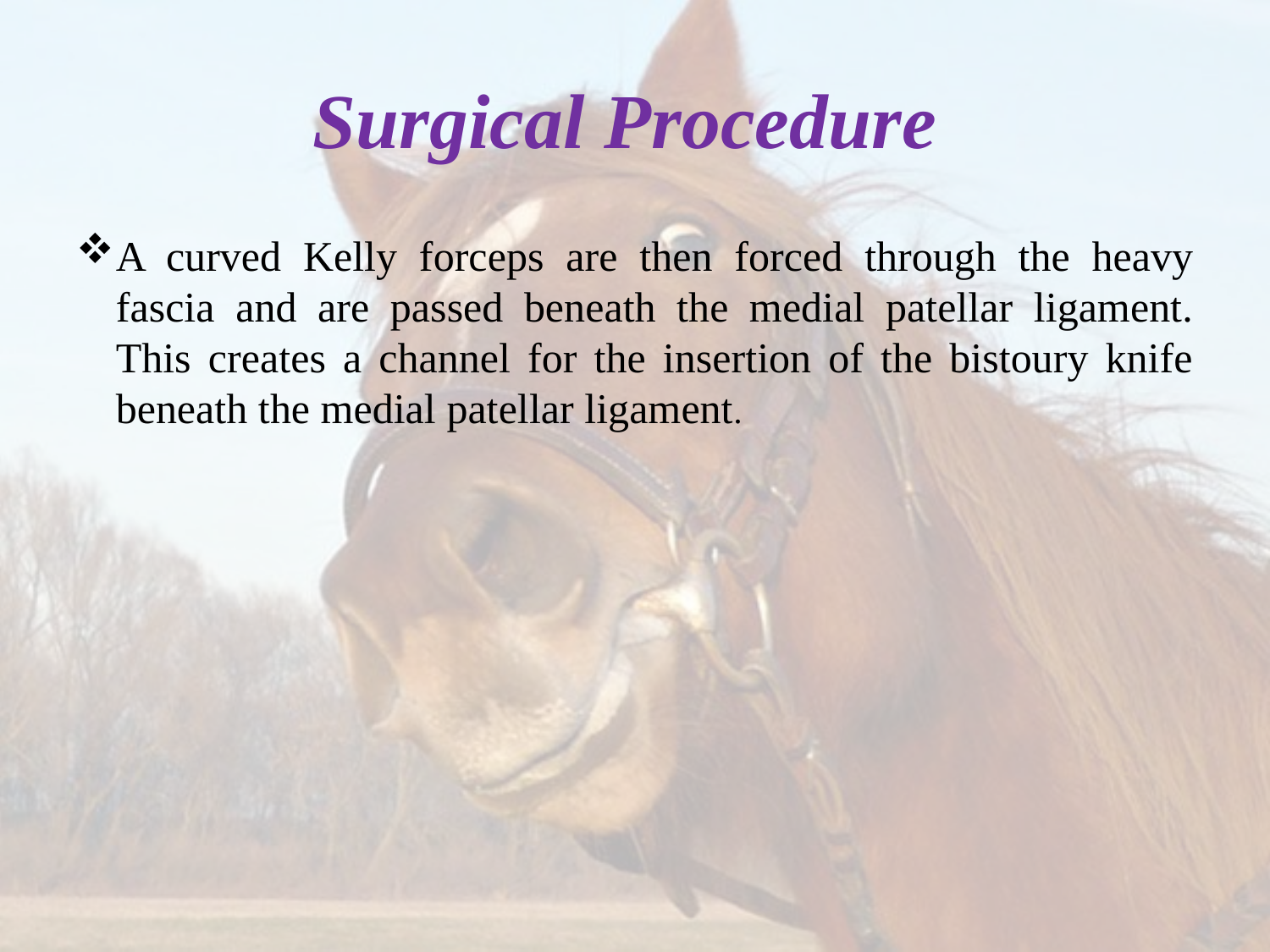

# Surgical Procedure
A curved Kelly forceps are then forced through the heavy fascia and are passed beneath the medial patellar ligament. This creates a channel for the insertion of the bistoury knife beneath the medial patellar ligament.